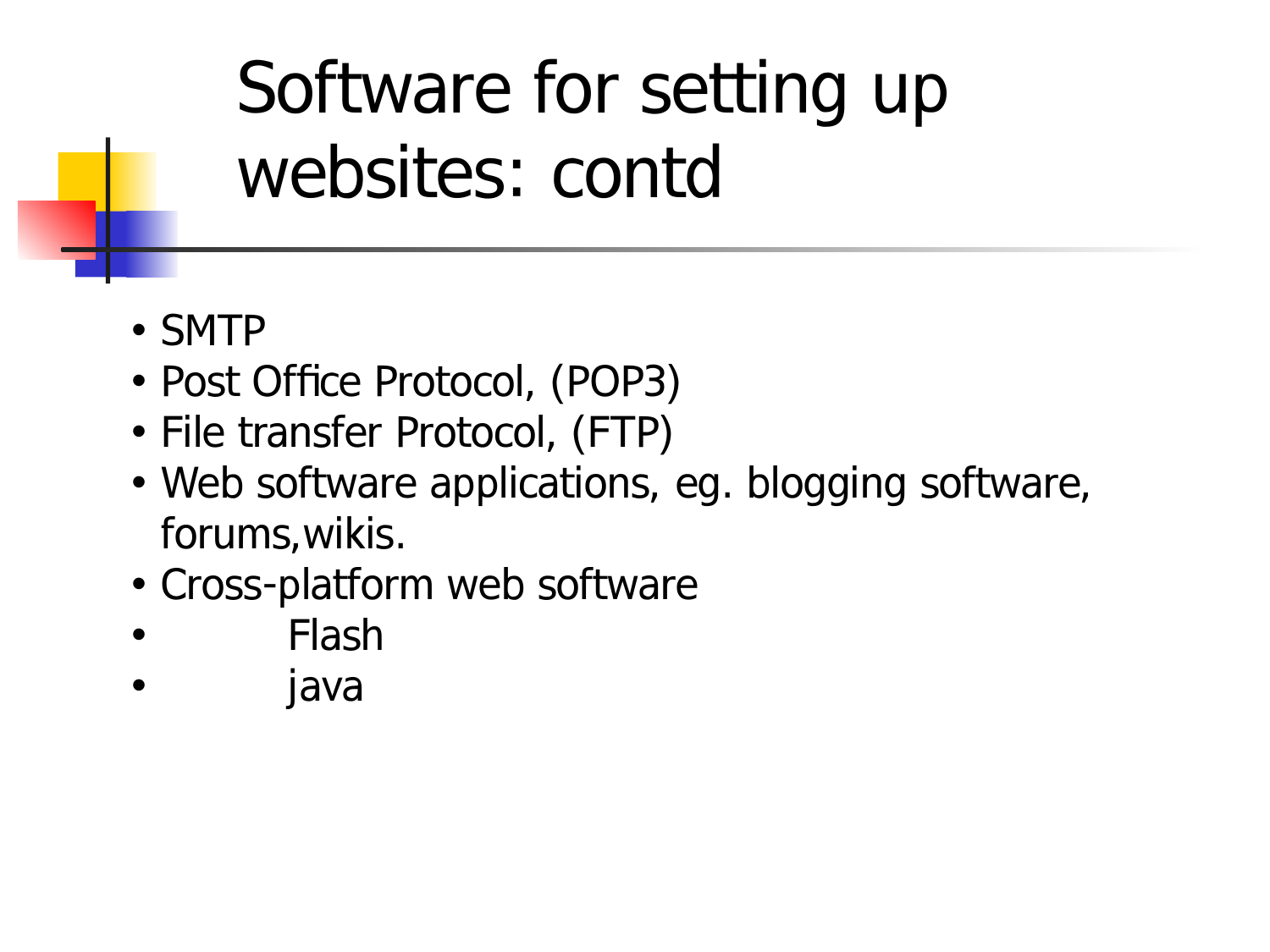

Software for setting up websites: contd
SMTP
Post Office Protocol, (POP3)
File transfer Protocol, (FTP)
Web software applications, eg. blogging software, forums,wikis.
Cross-platform web software
	Flash
	java